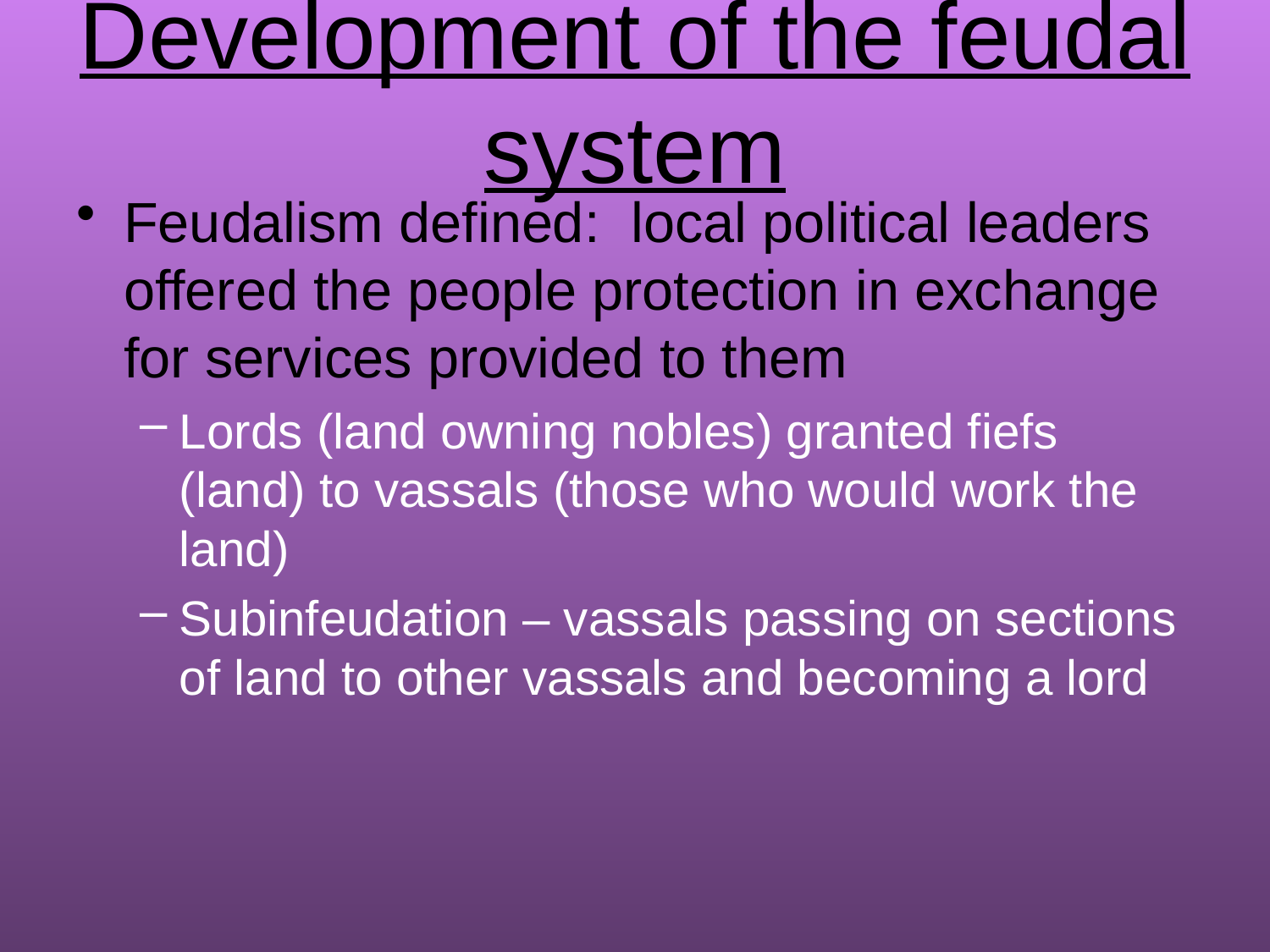

# Development of the feudal system
Feudalism defined:  local political leaders offered the people protection in exchange for services provided to them
Lords (land owning nobles) granted fiefs (land) to vassals (those who would work the land)
Subinfeudation – vassals passing on sections of land to other vassals and becoming a lord